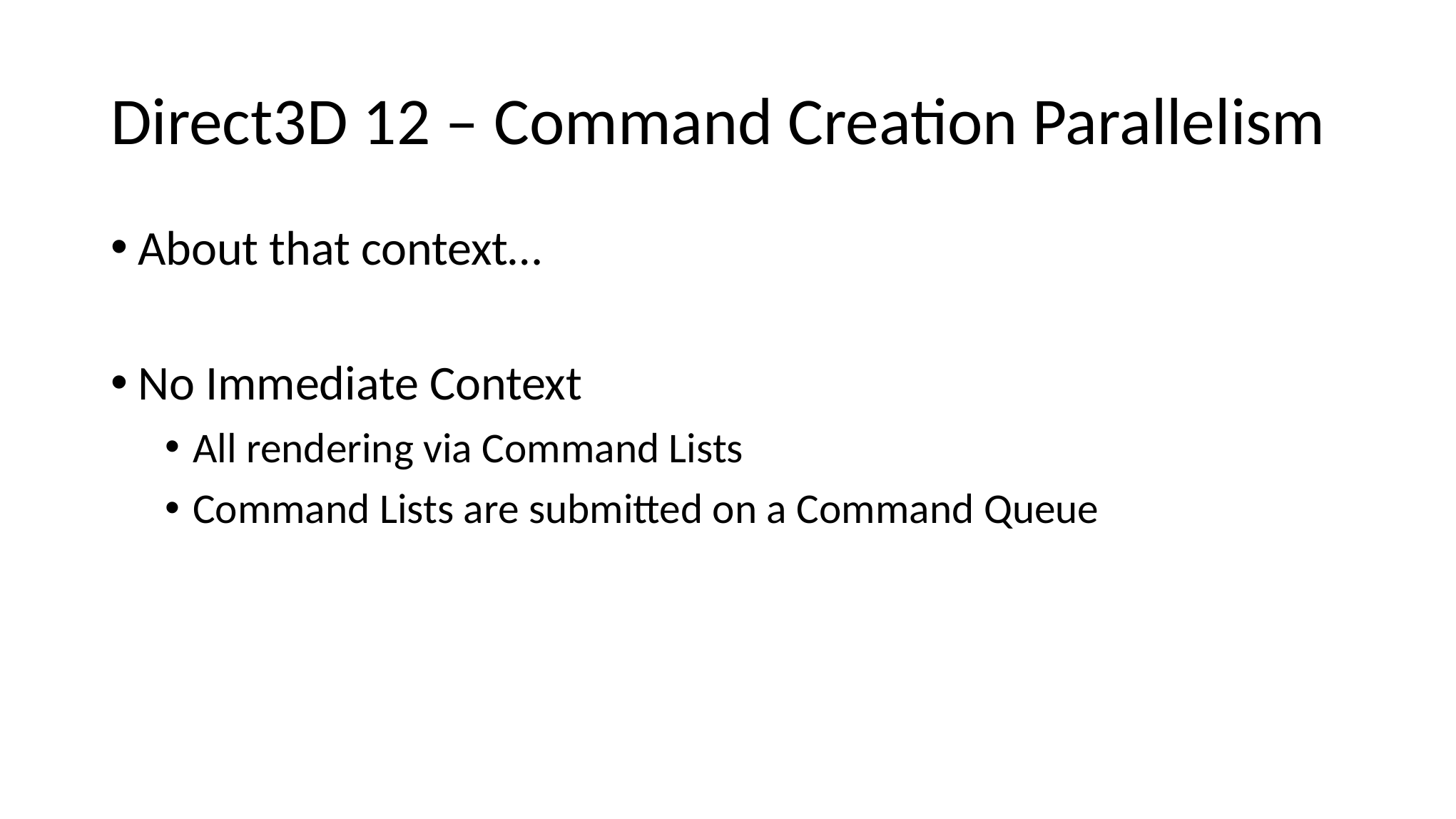

# Direct3D 12 – Command Creation Parallelism
About that context…

No Immediate Context
All rendering via Command Lists
Command Lists are submitted on a Command Queue